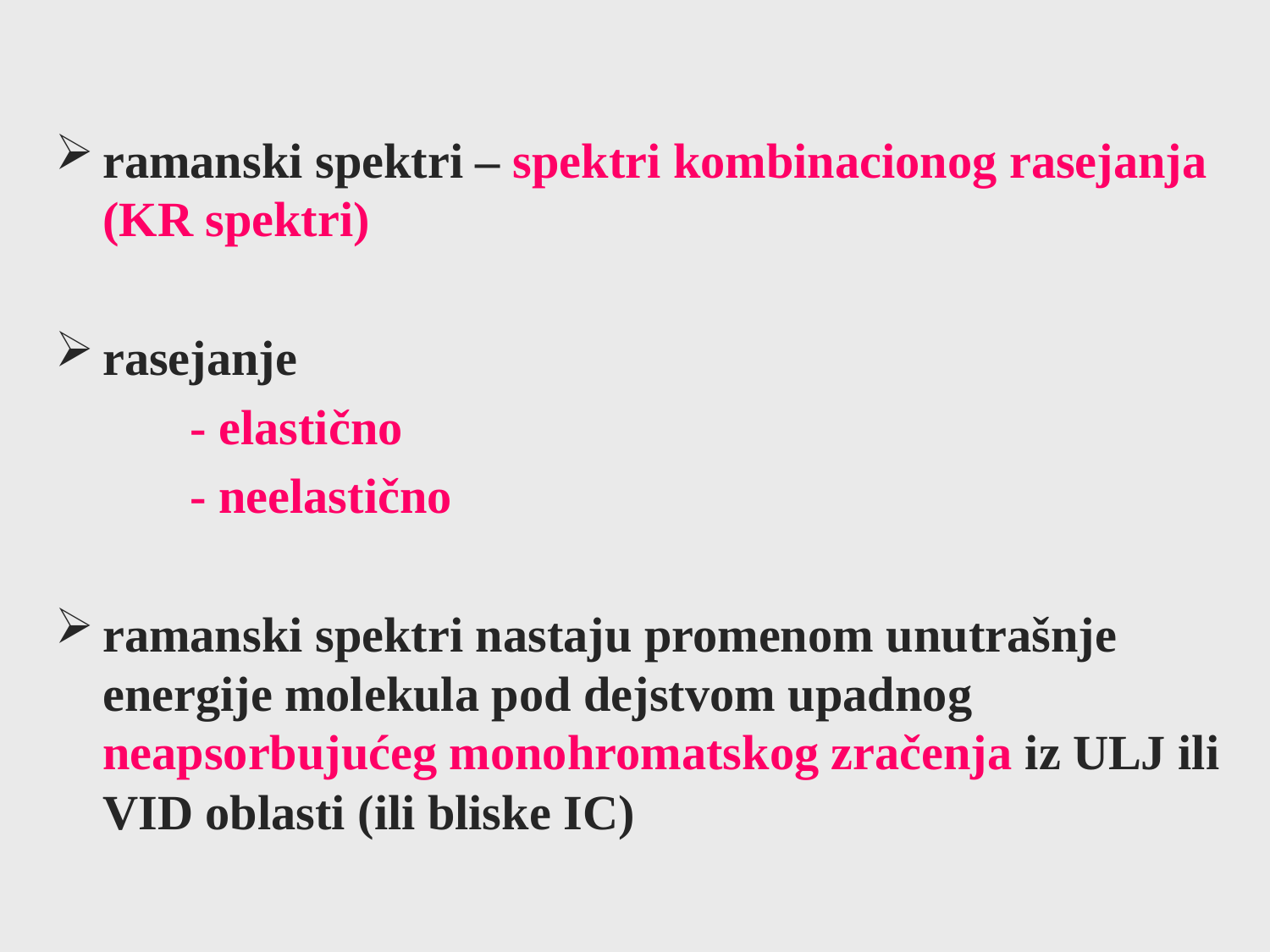

ramanski spektri – spektri kombinacionog rasejanja (KR spektri)

rasejanje
           - elastično
           - neelastično

ramanski spektri nastaju promenom unutrašnje energije molekula pod dejstvom upadnog neapsorbujućeg monohromatskog zračenja iz ULJ ili VID oblasti (ili bliske IC)